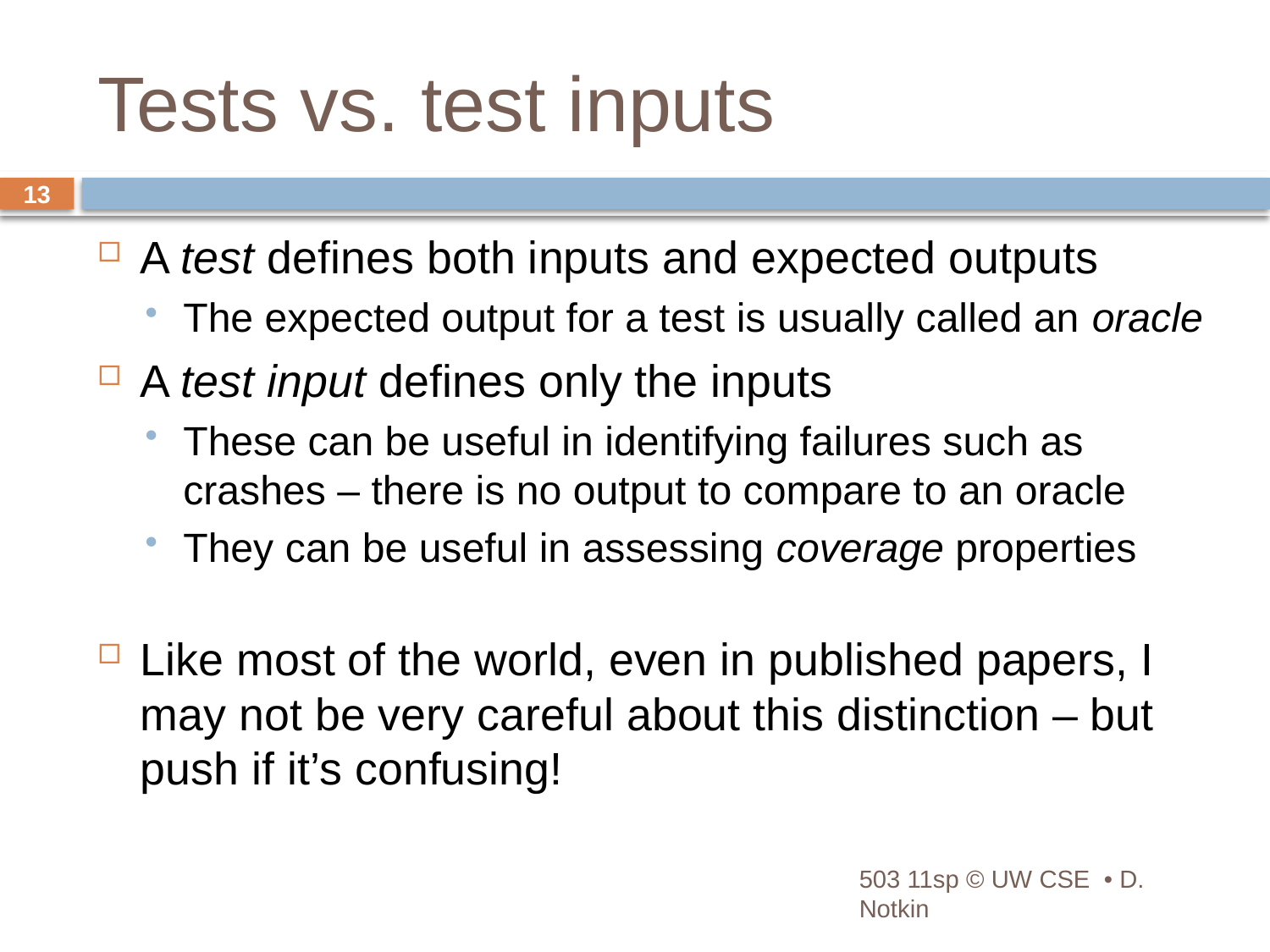

# Tests vs. test inputs
13
A test defines both inputs and expected outputs
The expected output for a test is usually called an oracle
A test input defines only the inputs
These can be useful in identifying failures such as crashes – there is no output to compare to an oracle
They can be useful in assessing coverage properties
Like most of the world, even in published papers, I may not be very careful about this distinction – but push if it’s confusing!
503 11sp © UW CSE  • D. Notkin